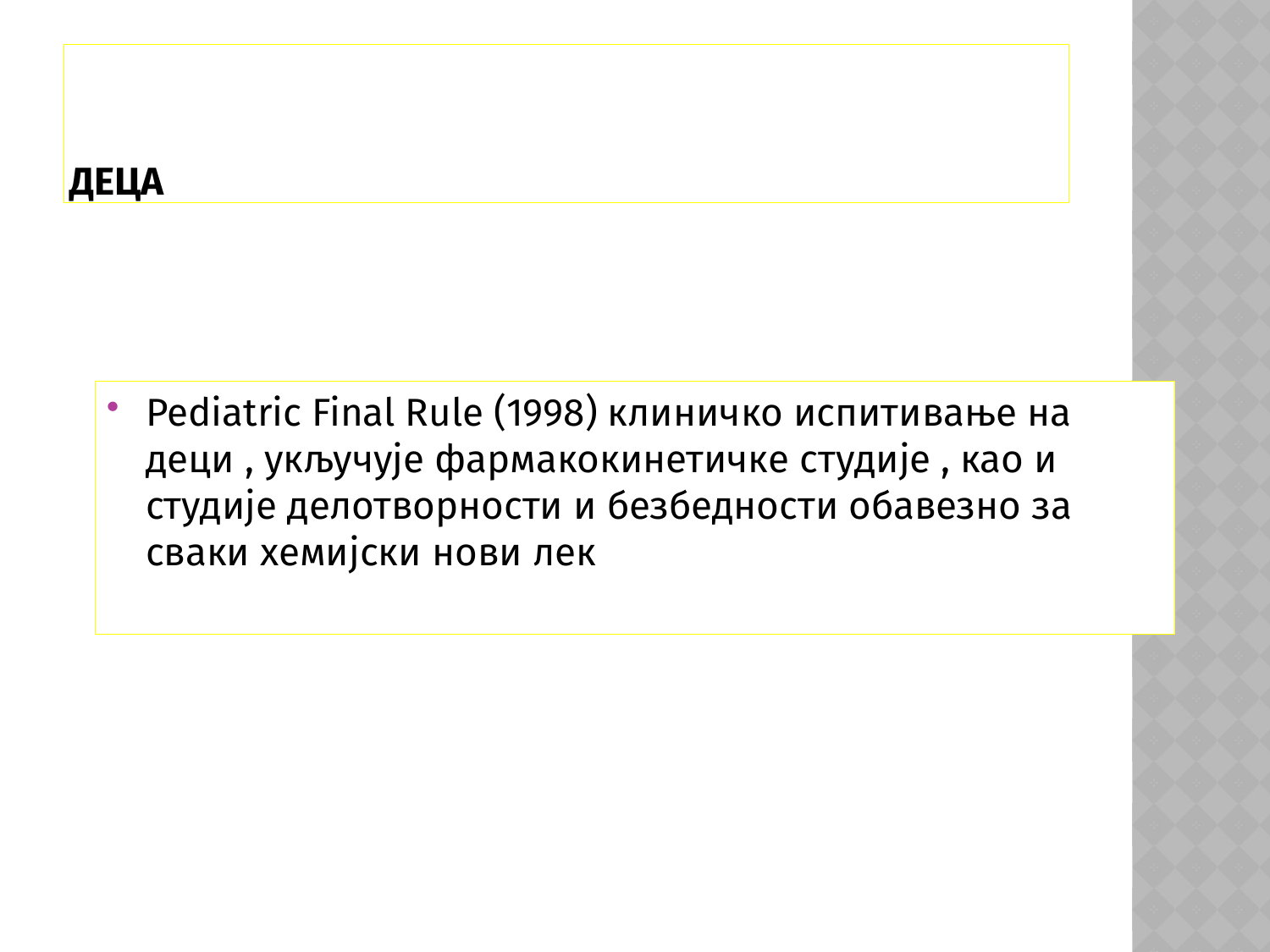

# ДЕЦА
Pediatric Final Rule (1998) клиничко испитивање на деци , укључује фармакокинетичке студије , као и студије делотворности и безбедности обавезно за сваки хемијски нови лек